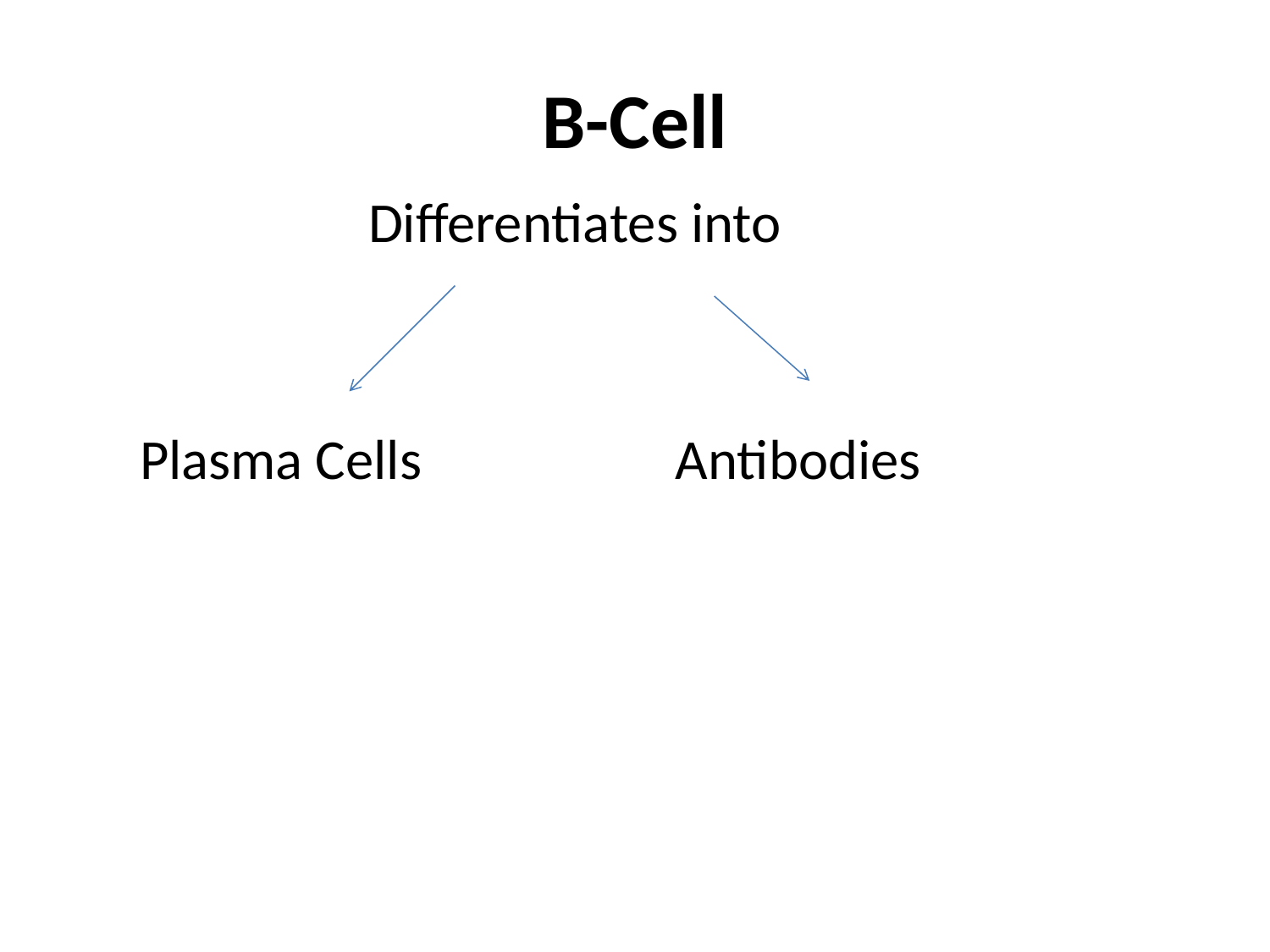

# B-Cell
                       Differentiates into

     Plasma Cells                    Antibodies